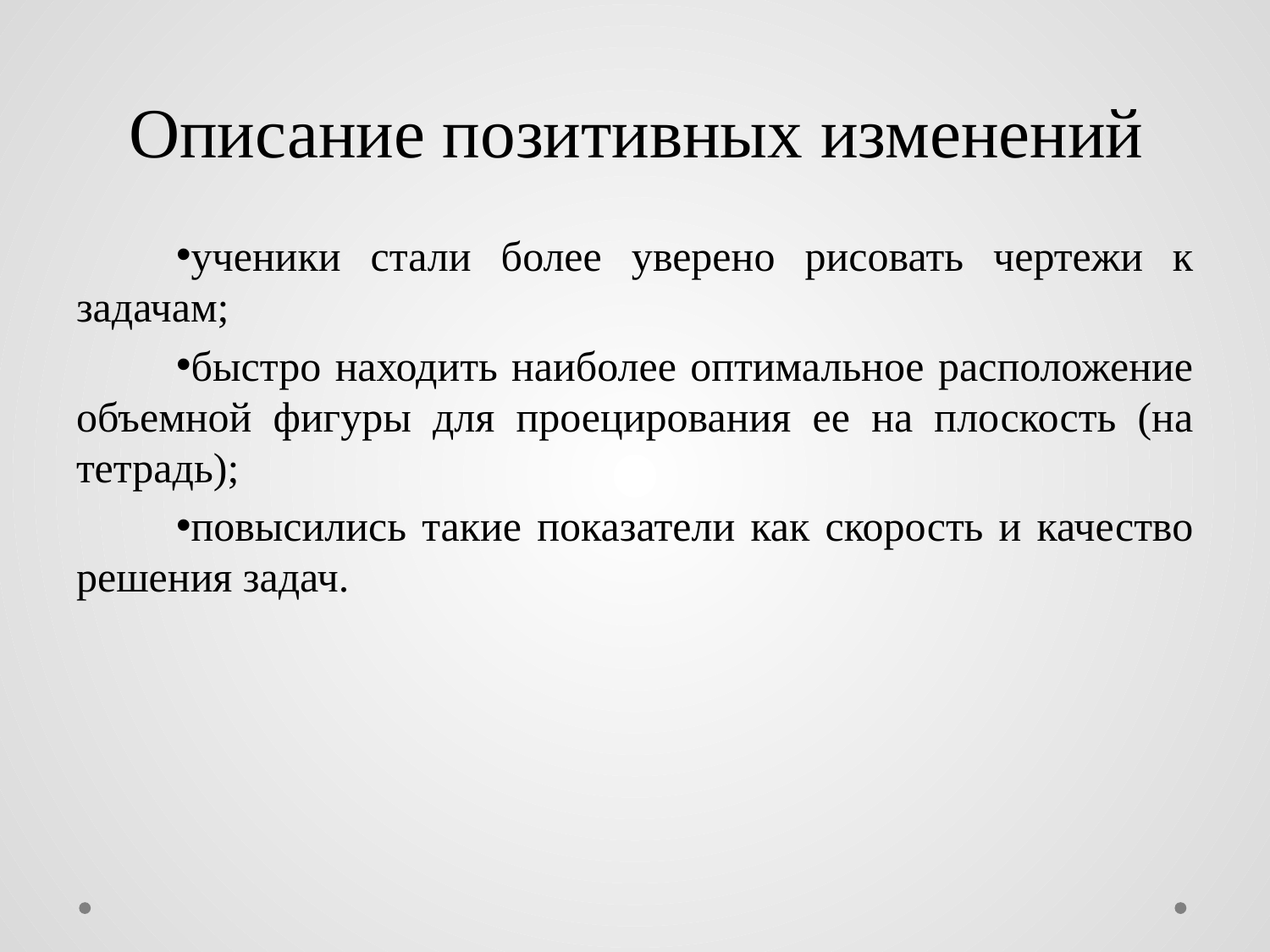

# Описание позитивных изменений
ученики стали более уверено рисовать чертежи к задачам;
быстро находить наиболее оптимальное расположение объемной фигуры для проецирования ее на плоскость (на тетрадь);
повысились такие показатели как скорость и качество решения задач.